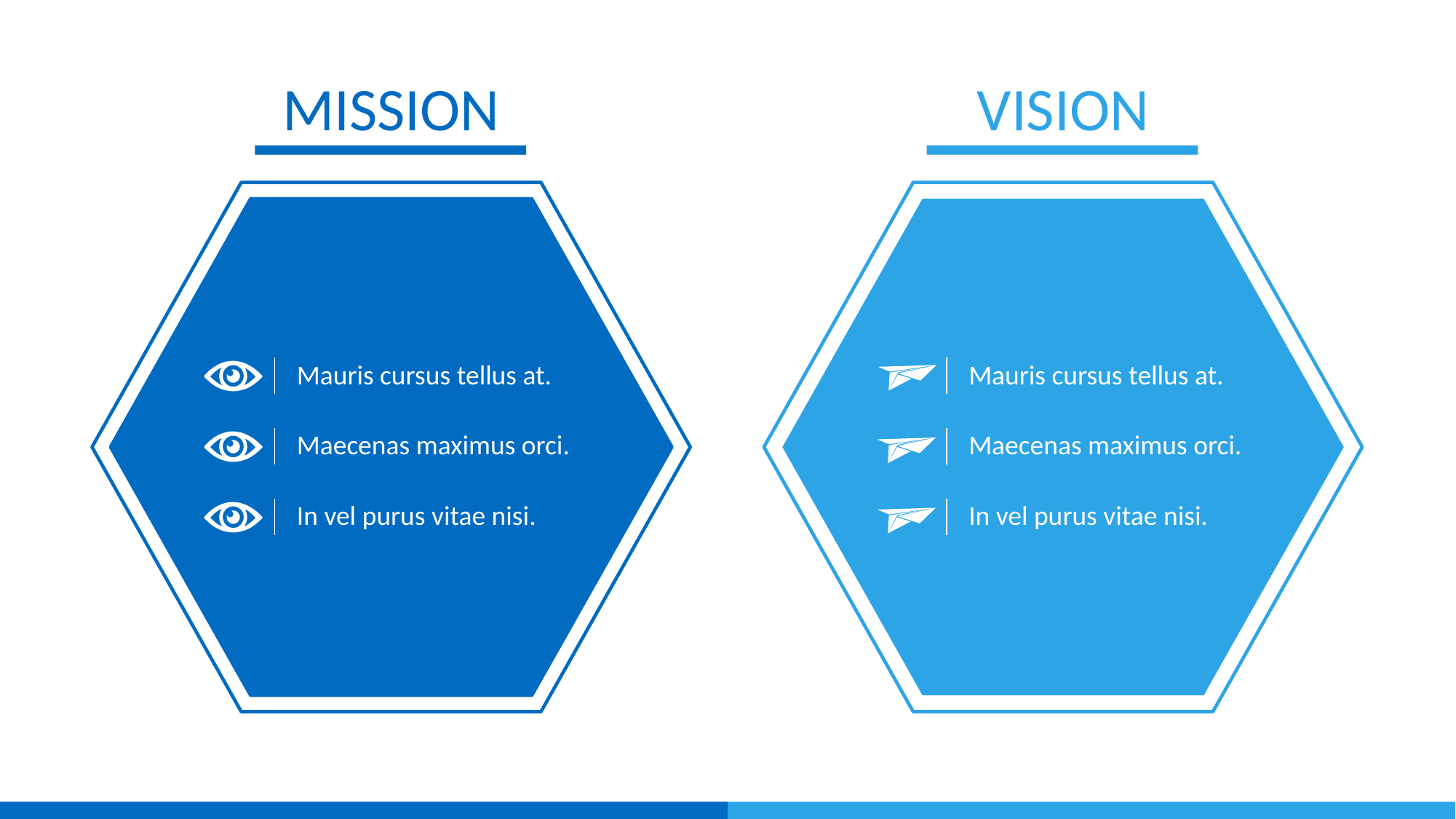

MISSION
VISION

Mauris cursus tellus at.
Mauris cursus tellus at.

Maecenas maximus orci.
Maecenas maximus orci.

In vel purus vitae nisi.
In vel purus vitae nisi.